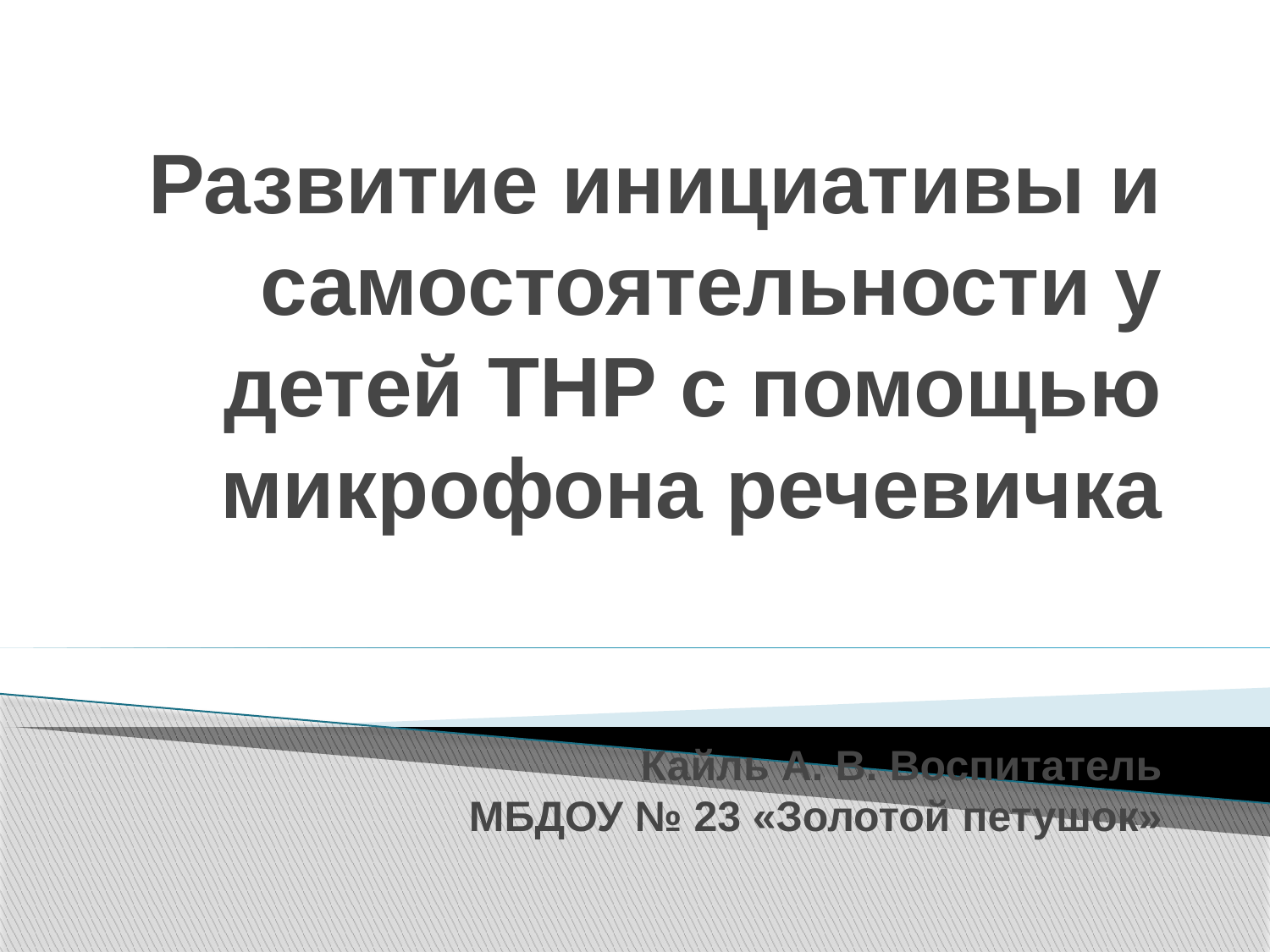

# Развитие инициативы и самостоятельности у детей ТНР с помощью микрофона речевичка Кайль А. В. Воспитатель МБДОУ № 23 «Золотой петушок»